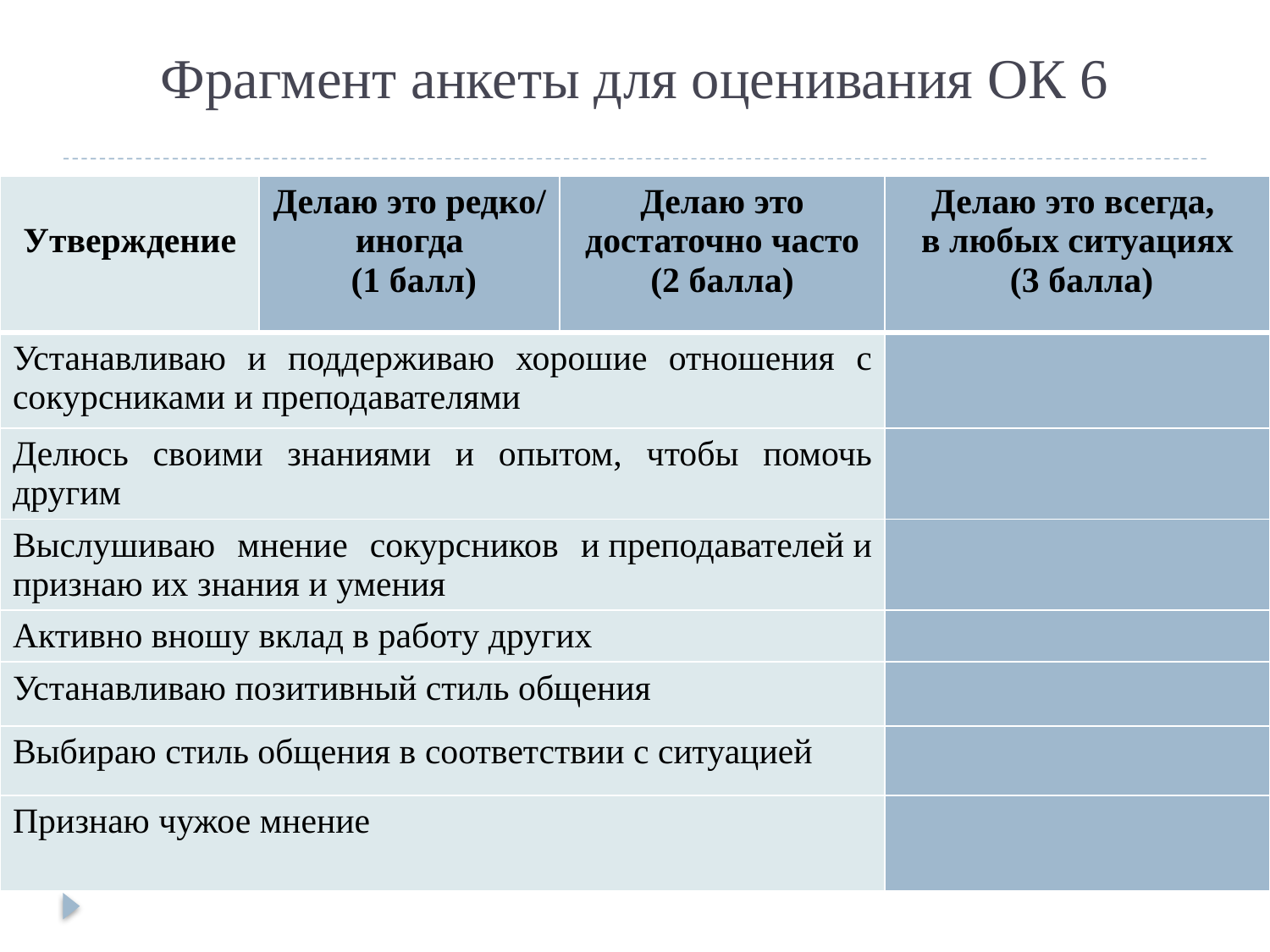

# Фрагмент анкеты для оценивания ОК 6
| Утверждение | Делаю это редко/ иногда (1 балл) | Делаю это достаточно часто (2 балла) | Делаю это всегда, в любых ситуациях (3 балла) |
| --- | --- | --- | --- |
| Устанавливаю и поддерживаю хорошие отношения с сокурсниками и преподавателями |  |  |  |
| Делюсь своими знаниями и опытом, чтобы помочь другим |  |  |  |
| Выслушиваю мнение сокурсников и преподавателей и признаю их знания и умения |  |  |  |
| Активно вношу вклад в работу других |  |  |  |
| Устанавливаю позитивный стиль общения |  |  |  |
| Выбираю стиль общения в соответствии с ситуацией |  |  |  |
| Признаю чужое мнение |  |  |  |